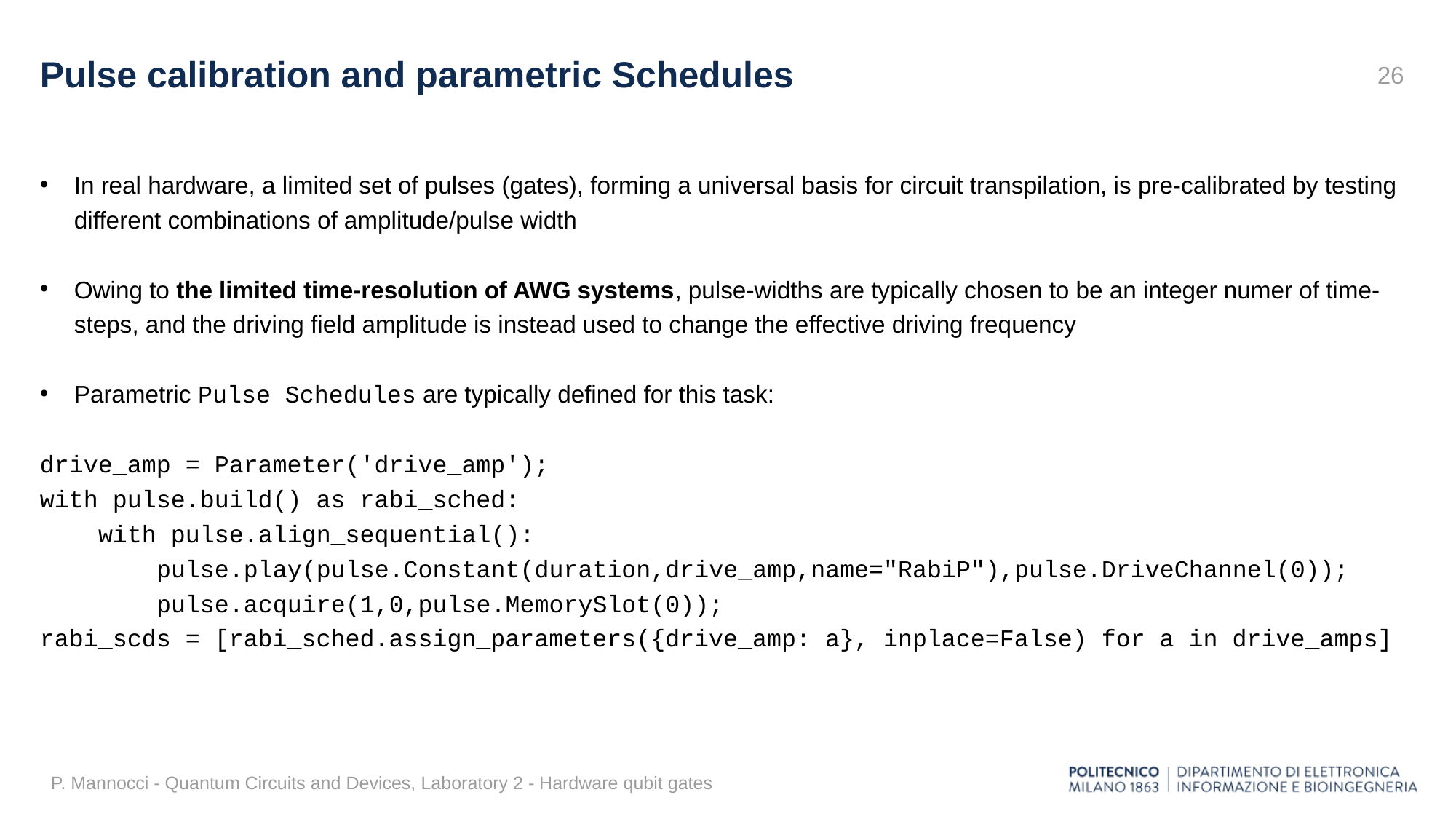

# Pulse calibration and parametric Schedules
26
In real hardware, a limited set of pulses (gates), forming a universal basis for circuit transpilation, is pre-calibrated by testing different combinations of amplitude/pulse width

Owing to the limited time-resolution of AWG systems, pulse-widths are typically chosen to be an integer numer of time-steps, and the driving field amplitude is instead used to change the effective driving frequency

Parametric Pulse Schedules are typically defined for this task:

drive_amp = Parameter('drive_amp');
with pulse.build() as rabi_sched:
    with pulse.align_sequential():
        pulse.play(pulse.Constant(duration,drive_amp,name="RabiP"),pulse.DriveChannel(0));
        pulse.acquire(1,0,pulse.MemorySlot(0));
rabi_scds = [rabi_sched.assign_parameters({drive_amp: a}, inplace=False) for a in drive_amps]

P. Mannocci - Quantum Circuits and Devices, Laboratory 2 - Hardware qubit gates